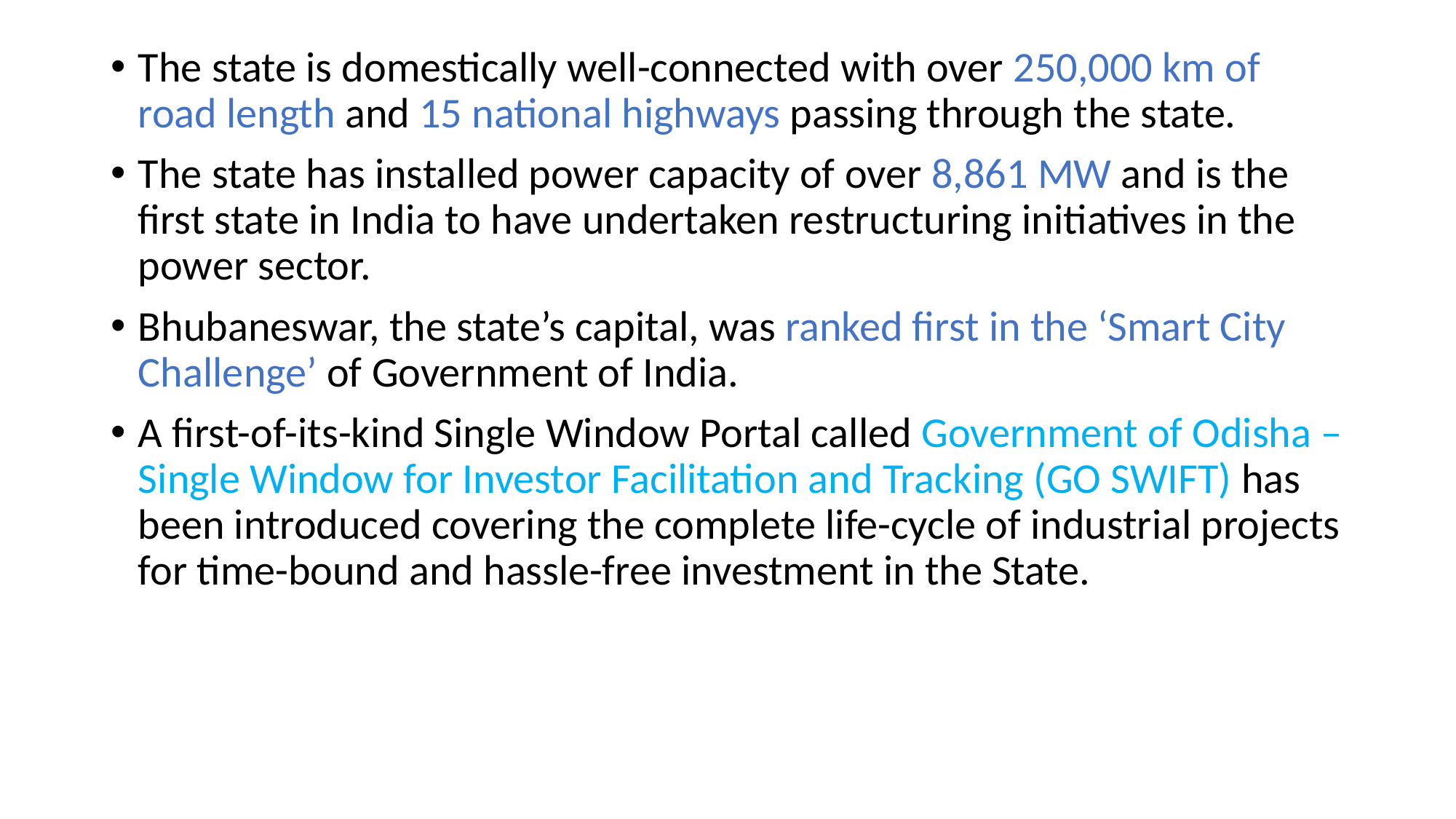

The state is domestically well-connected with over 250,000 km of road length and 15 national highways passing through the state.
The state has installed power capacity of over 8,861 MW and is the first state in India to have undertaken restructuring initiatives in the power sector.
Bhubaneswar, the state’s capital, was ranked first in the ‘Smart City Challenge’ of Government of India.
A first-of-its-kind Single Window Portal called Government of Odisha – Single Window for Investor Facilitation and Tracking (GO SWIFT) has been introduced covering the complete life-cycle of industrial projects for time-bound and hassle-free investment in the State.